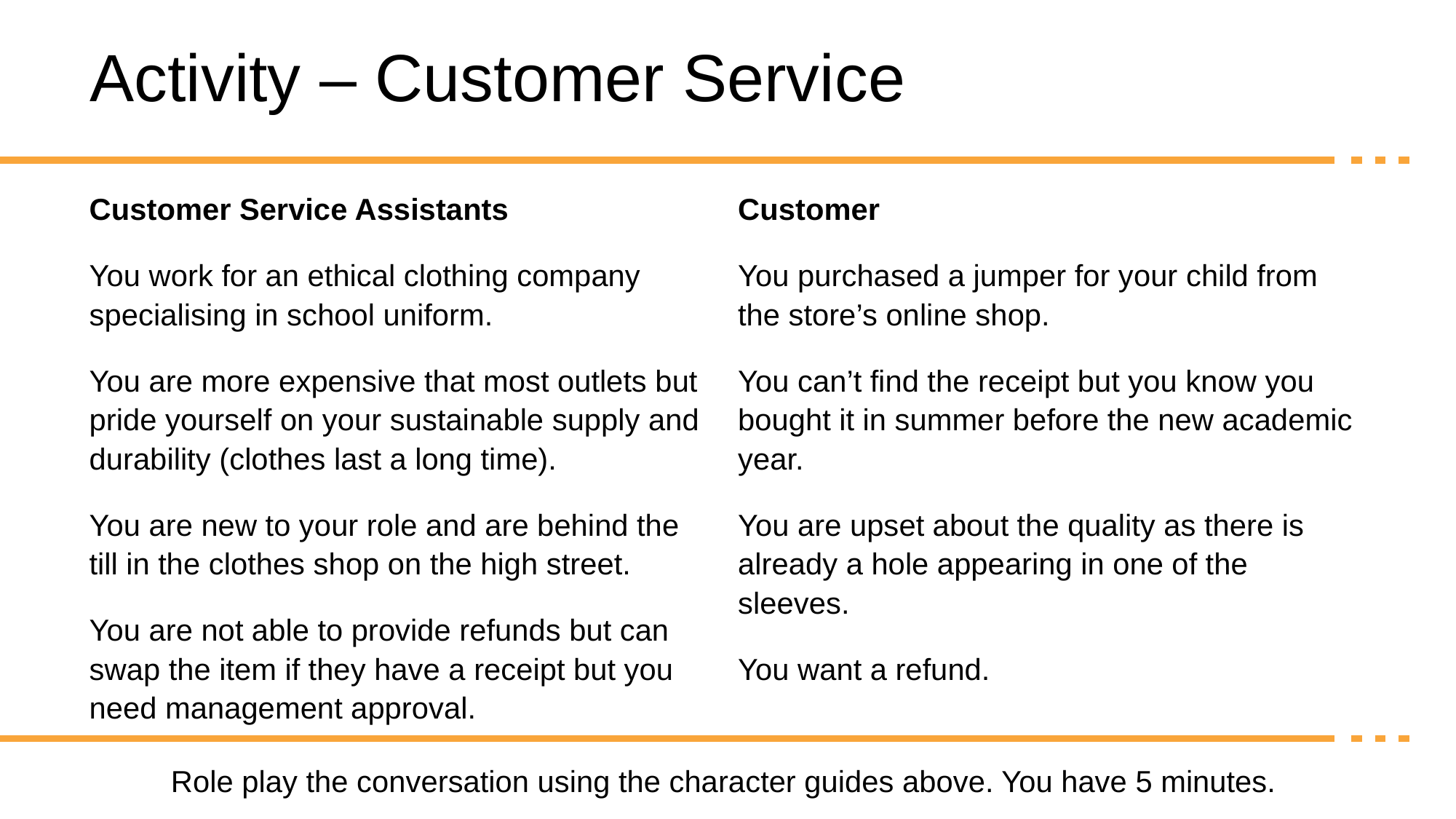

# Activity – Customer Service

Customer Service Assistants
You work for an ethical clothing company specialising in school uniform.
You are more expensive that most outlets but pride yourself on your sustainable supply and durability (clothes last a long time).
You are new to your role and are behind the till in the clothes shop on the high street.
You are not able to provide refunds but can swap the item if they have a receipt but you need management approval.

Customer
You purchased a jumper for your child from the store’s online shop.
You can’t find the receipt but you know you bought it in summer before the new academic year.
You are upset about the quality as there is already a hole appearing in one of the sleeves.
You want a refund.

Role play the conversation using the character guides above. You have 5 minutes.